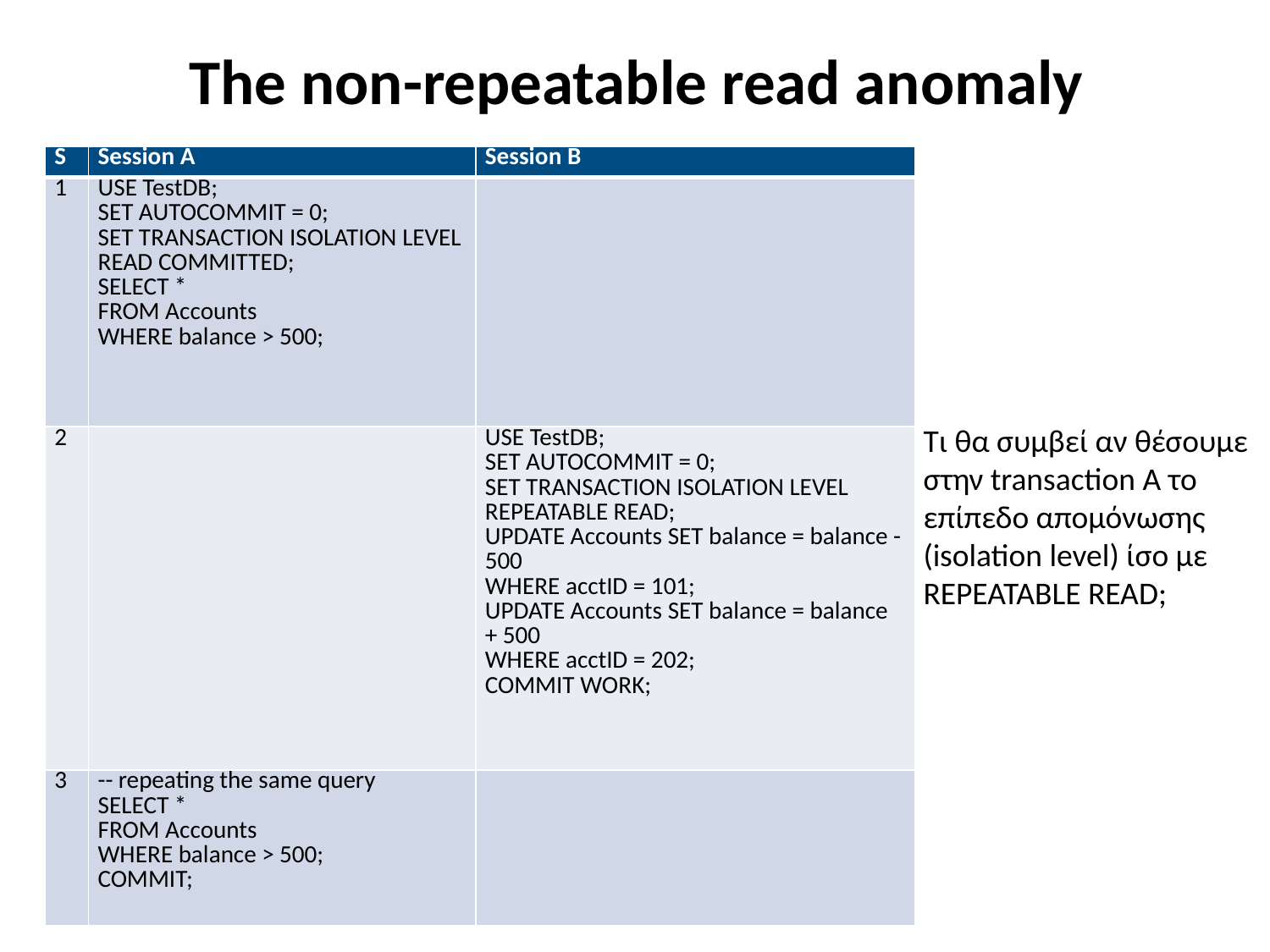

# The non-repeatable read anomaly
| S | Session A | Session B |
| --- | --- | --- |
| 1 | USE TestDB; SET AUTOCOMMIT = 0; SET TRANSACTION ISOLATION LEVEL READ COMMITTED; SELECT \* FROM Accounts WHERE balance > 500; |  |
| 2 |  | USE TestDB; SET AUTOCOMMIT = 0; SET TRANSACTION ISOLATION LEVEL REPEATABLE READ; UPDATE Accounts SET balance = balance - 500 WHERE acctID = 101; UPDATE Accounts SET balance = balance + 500 WHERE acctID = 202; COMMIT WORK; |
| 3 | -- repeating the same query SELECT \* FROM Accounts WHERE balance > 500; COMMIT; |  |
Τι θα συμβεί αν θέσουμε στην transaction A το επίπεδο απομόνωσης (isolation level) ίσο με REPEATABLE READ;